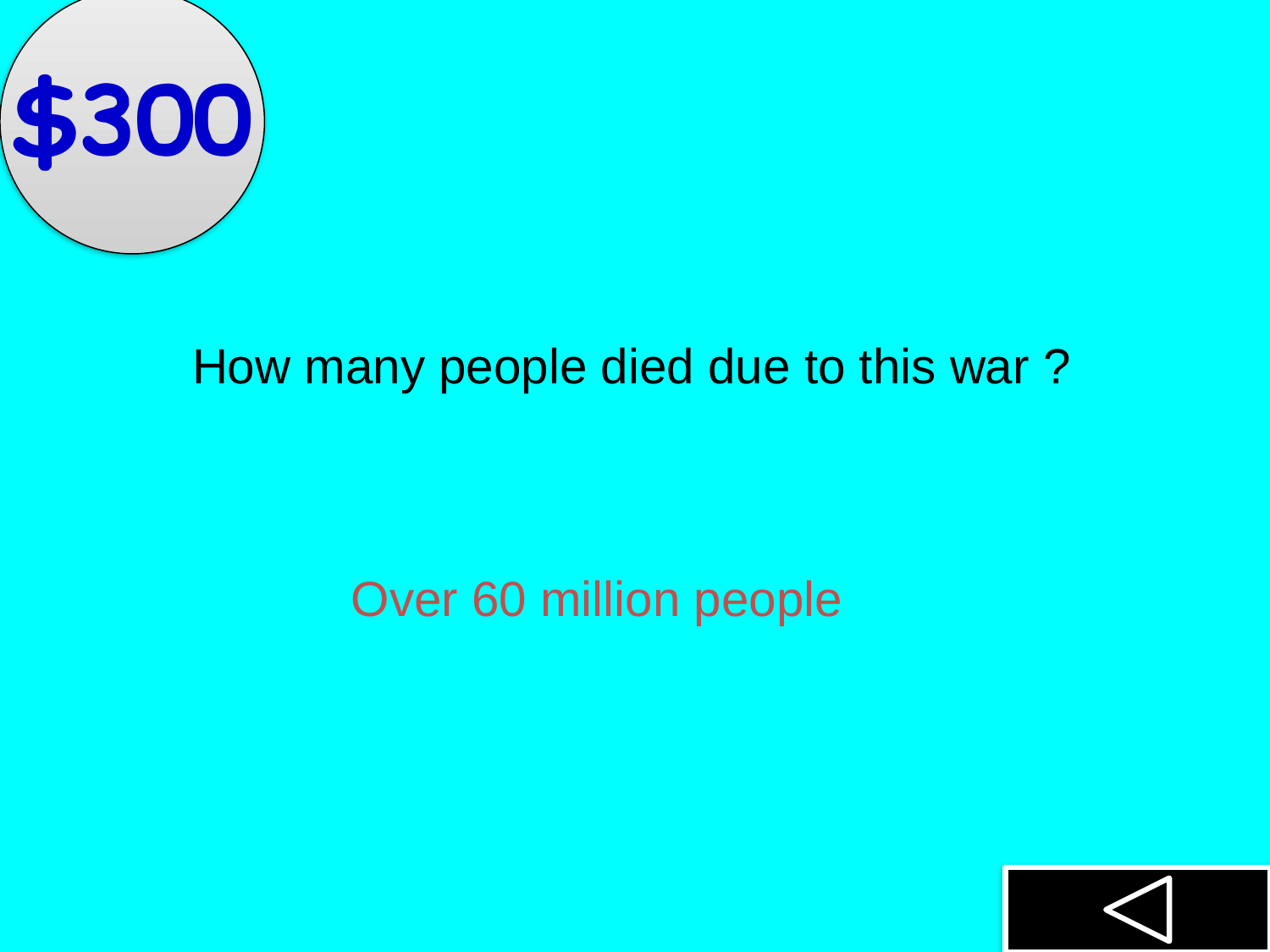

$300
How many people died due to this war ?
Over 60 million people